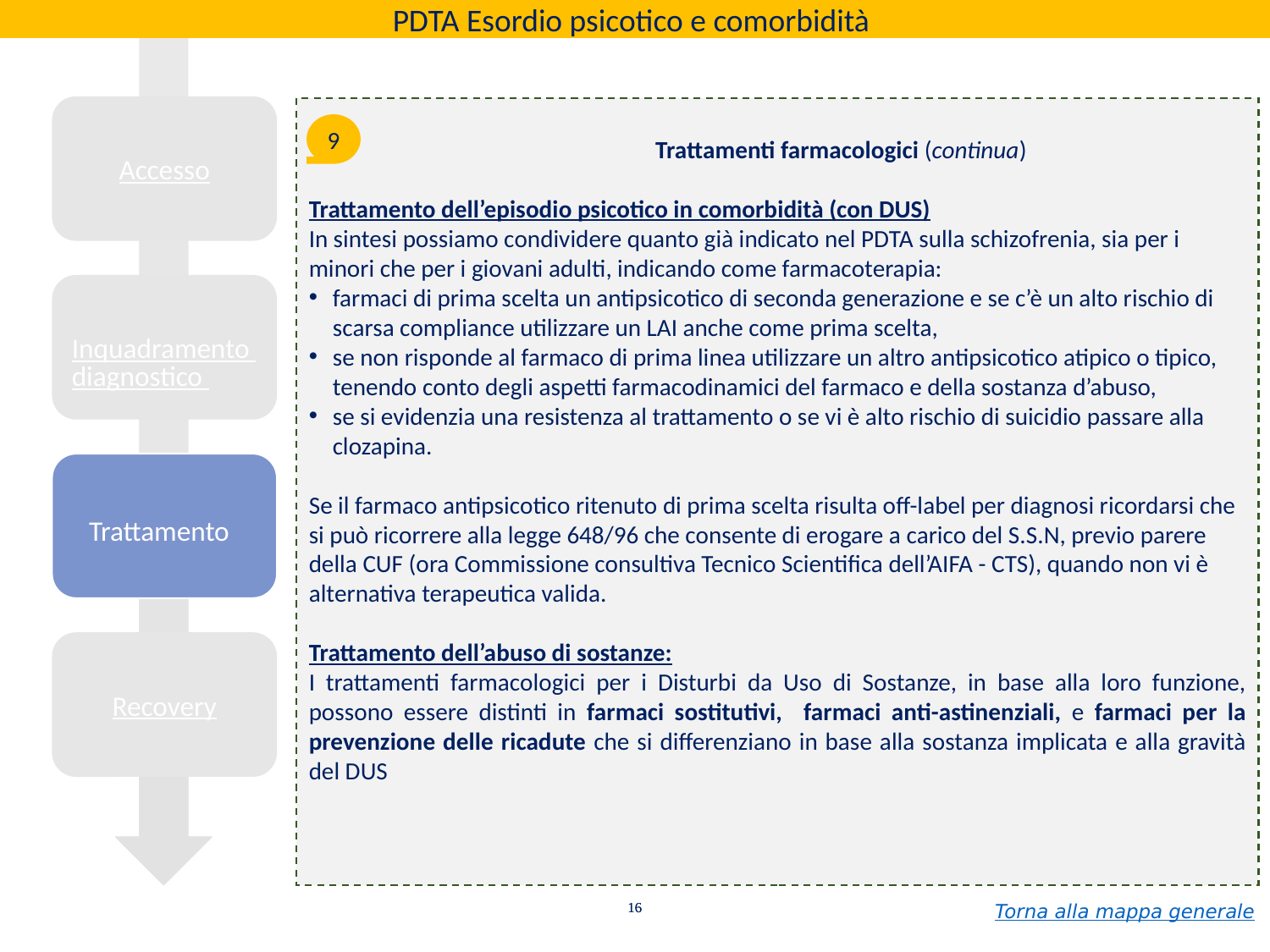

PDTA Esordio psicotico e comorbidità

Accesso

	Trattamenti farmacologici (continua)

Trattamento dell’episodio psicotico in comorbidità (con DUS)
In sintesi possiamo condividere quanto già indicato nel PDTA sulla schizofrenia, sia per i minori che per i giovani adulti, indicando come farmacoterapia:
farmaci di prima scelta un antipsicotico di seconda generazione e se c’è un alto rischio di scarsa compliance utilizzare un LAI anche come prima scelta,
se non risponde al farmaco di prima linea utilizzare un altro antipsicotico atipico o tipico, tenendo conto degli aspetti farmacodinamici del farmaco e della sostanza d’abuso,
se si evidenzia una resistenza al trattamento o se vi è alto rischio di suicidio passare alla clozapina.

Se il farmaco antipsicotico ritenuto di prima scelta risulta off-label per diagnosi ricordarsi che si può ricorrere alla legge 648/96 che consente di erogare a carico del S.S.N, previo parere della CUF (ora Commissione consultiva Tecnico Scientifica dell’AIFA - CTS), quando non vi è alternativa terapeutica valida.

Trattamento dell’abuso di sostanze:
I trattamenti farmacologici per i Disturbi da Uso di Sostanze, in base alla loro funzione, possono essere distinti in farmaci sostitutivi,  farmaci anti-astinenziali, e farmaci per la prevenzione delle ricadute che si differenziano in base alla sostanza implicata e alla gravità del DUS

9
Inquadramento diagnostico
Trattamento
Recovery
Torna alla mappa generale